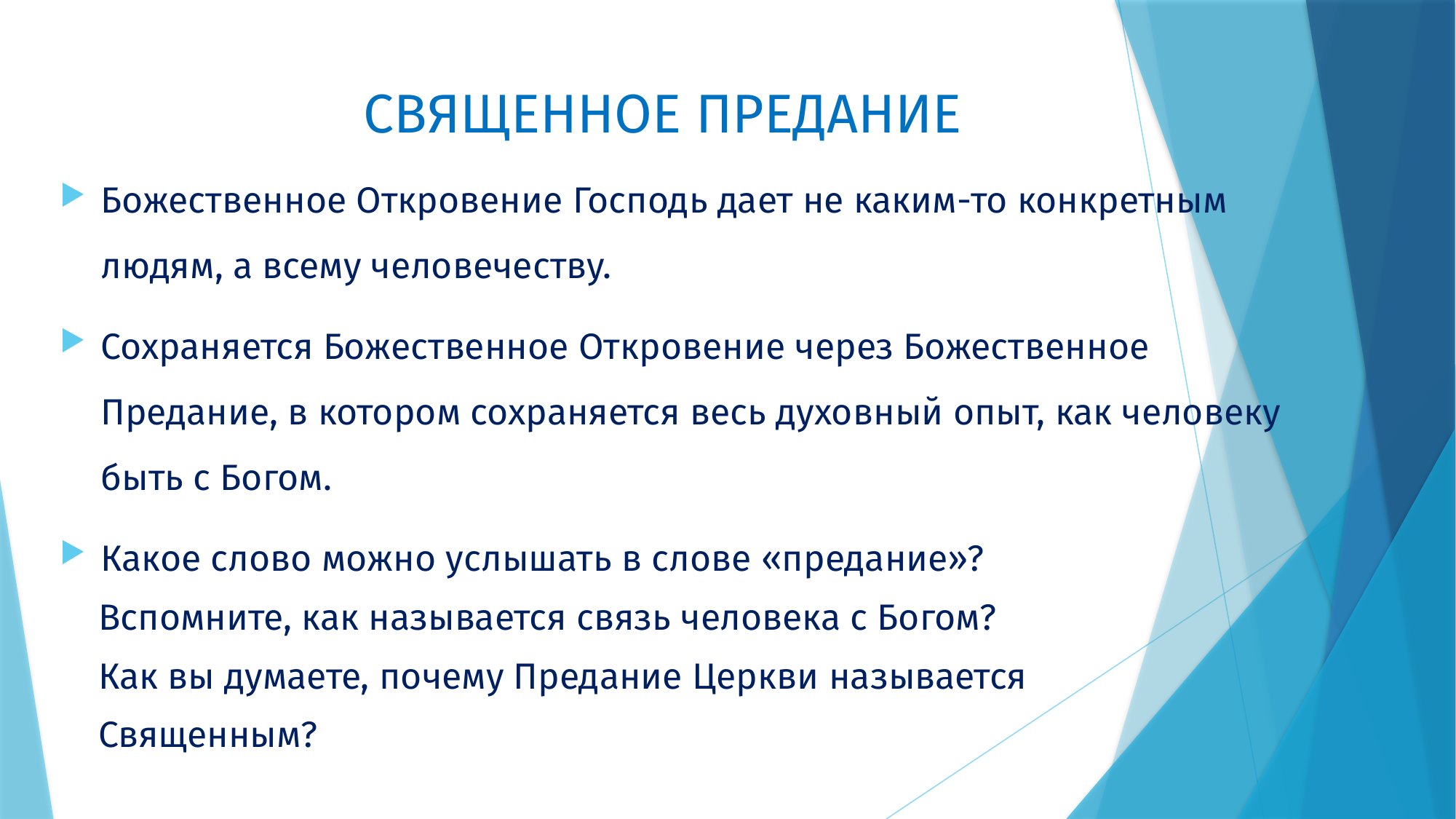

# СВЯЩЕННОЕ ПРЕДАНИЕ
Божественное Откровение Господь дает не каким-то конкретным людям, а всему человечеству.
Сохраняется Божественное Откровение через Божественное Предание, в котором сохраняется весь духовный опыт, как человеку быть с Богом.
Какое слово можно услышать в слове «предание»?
    Вспомните, как называется связь человека с Богом?
    Как вы думаете, почему Предание Церкви называется
    Священным?